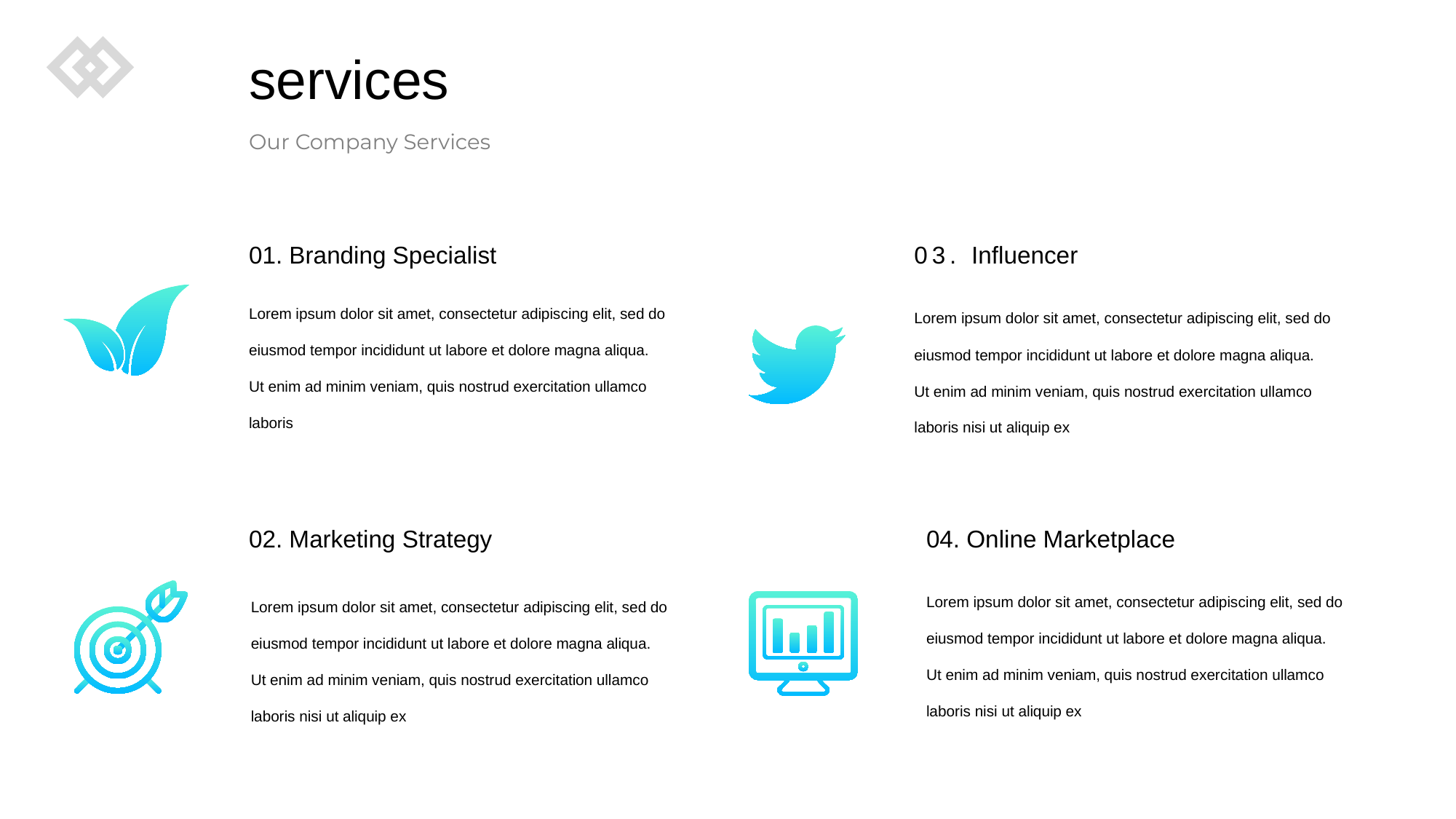

services

Our Company Services
01. Branding Specialist
03. Influencer
Lorem ipsum dolor sit amet, consectetur adipiscing elit, sed do eiusmod tempor incididunt ut labore et dolore magna aliqua. Ut enim ad minim veniam, quis nostrud exercitation ullamco laboris

Lorem ipsum dolor sit amet, consectetur adipiscing elit, sed do eiusmod tempor incididunt ut labore et dolore magna aliqua. Ut enim ad minim veniam, quis nostrud exercitation ullamco laboris nisi ut aliquip ex

02. Marketing Strategy
04. Online Marketplace
Lorem ipsum dolor sit amet, consectetur adipiscing elit, sed do eiusmod tempor incididunt ut labore et dolore magna aliqua. Ut enim ad minim veniam, quis nostrud exercitation ullamco laboris nisi ut aliquip ex
Lorem ipsum dolor sit amet, consectetur adipiscing elit, sed do eiusmod tempor incididunt ut labore et dolore magna aliqua. Ut enim ad minim veniam, quis nostrud exercitation ullamco laboris nisi ut aliquip ex